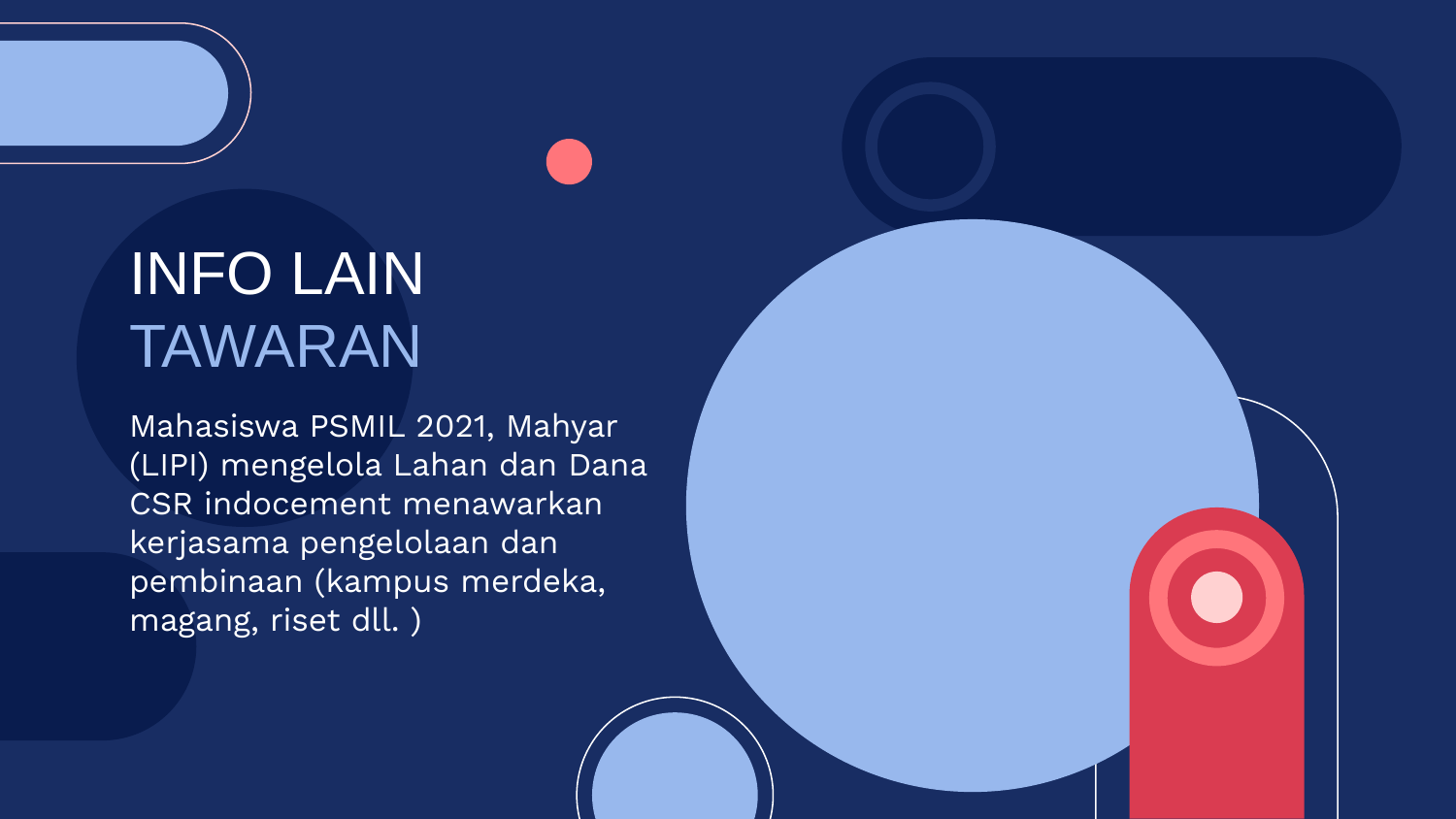

# INFO LAIN TAWARAN

Mahasiswa PSMIL 2021, Mahyar (LIPI) mengelola Lahan dan Dana CSR indocement menawarkan kerjasama pengelolaan dan pembinaan (kampus merdeka, magang, riset dll. )